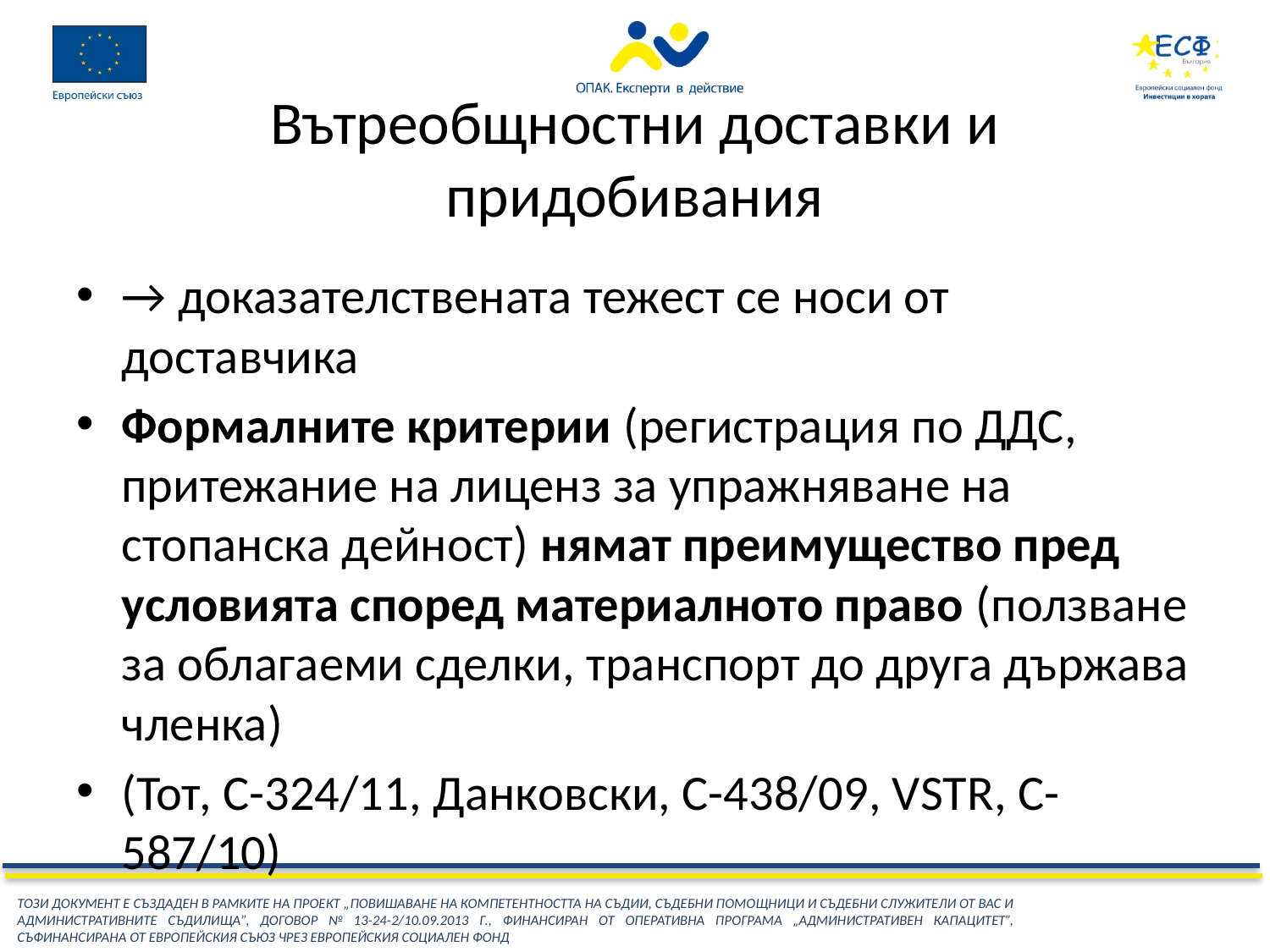

# Вътреобщностни доставки и придобивания
→ доказателствената тежест се носи от доставчика
Формалните критерии (регистрация по ДДС, притежание на лиценз за упражняване на стопанска дейност) нямат преимущество пред условията според материалното право (ползване за облагаеми сделки, транспорт до друга държава членка)
(Тот, C-324/11, Данковски, C-438/09, VSTR, C-587/10)